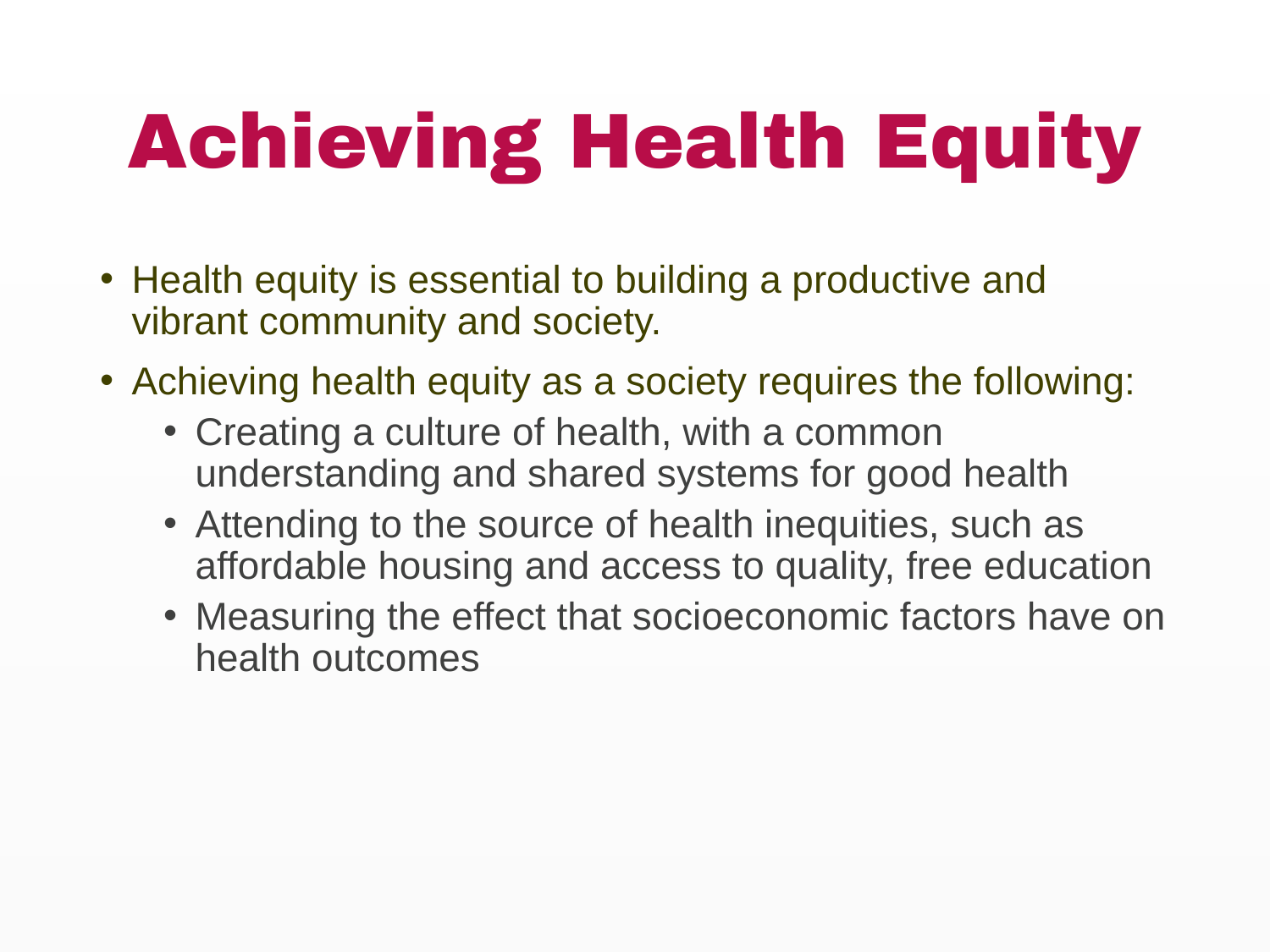

# Achieving Health Equity
Health equity is essential to building a productive and vibrant community and society.
Achieving health equity as a society requires the following:
Creating a culture of health, with a common understanding and shared systems for good health
Attending to the source of health inequities, such as affordable housing and access to quality, free education
Measuring the effect that socioeconomic factors have on health outcomes